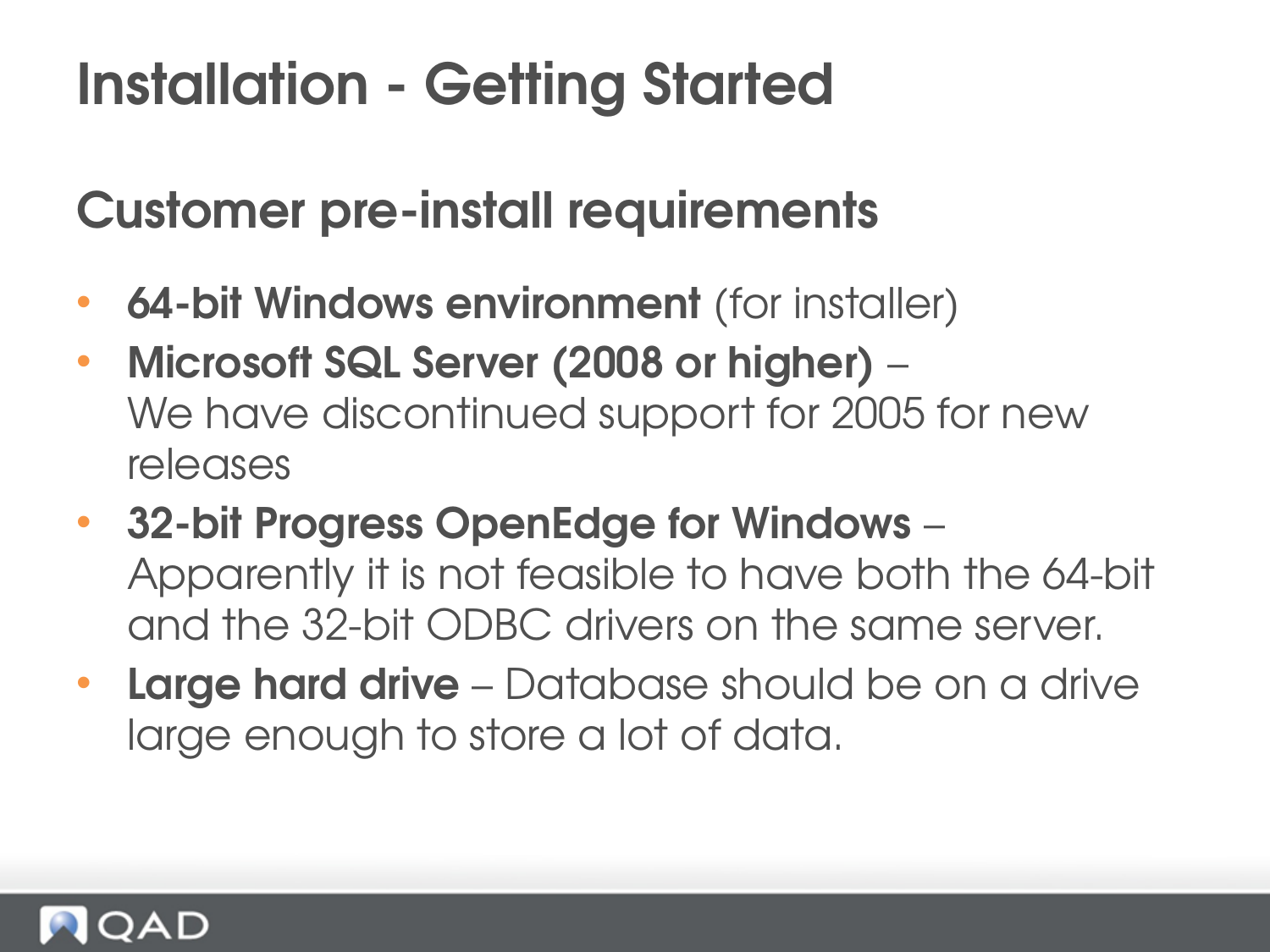

# Installation - Getting Started
Customer pre-install requirements

64-bit Windows environment (for installer)
Microsoft SQL Server (2008 or higher) –
We have discontinued support for 2005 for new releases
32-bit Progress OpenEdge for Windows –   Apparently it is not feasible to have both the 64-bit and the 32-bit ODBC drivers on the same server.
Large hard drive – Database should be on a drive large enough to store a lot of data.